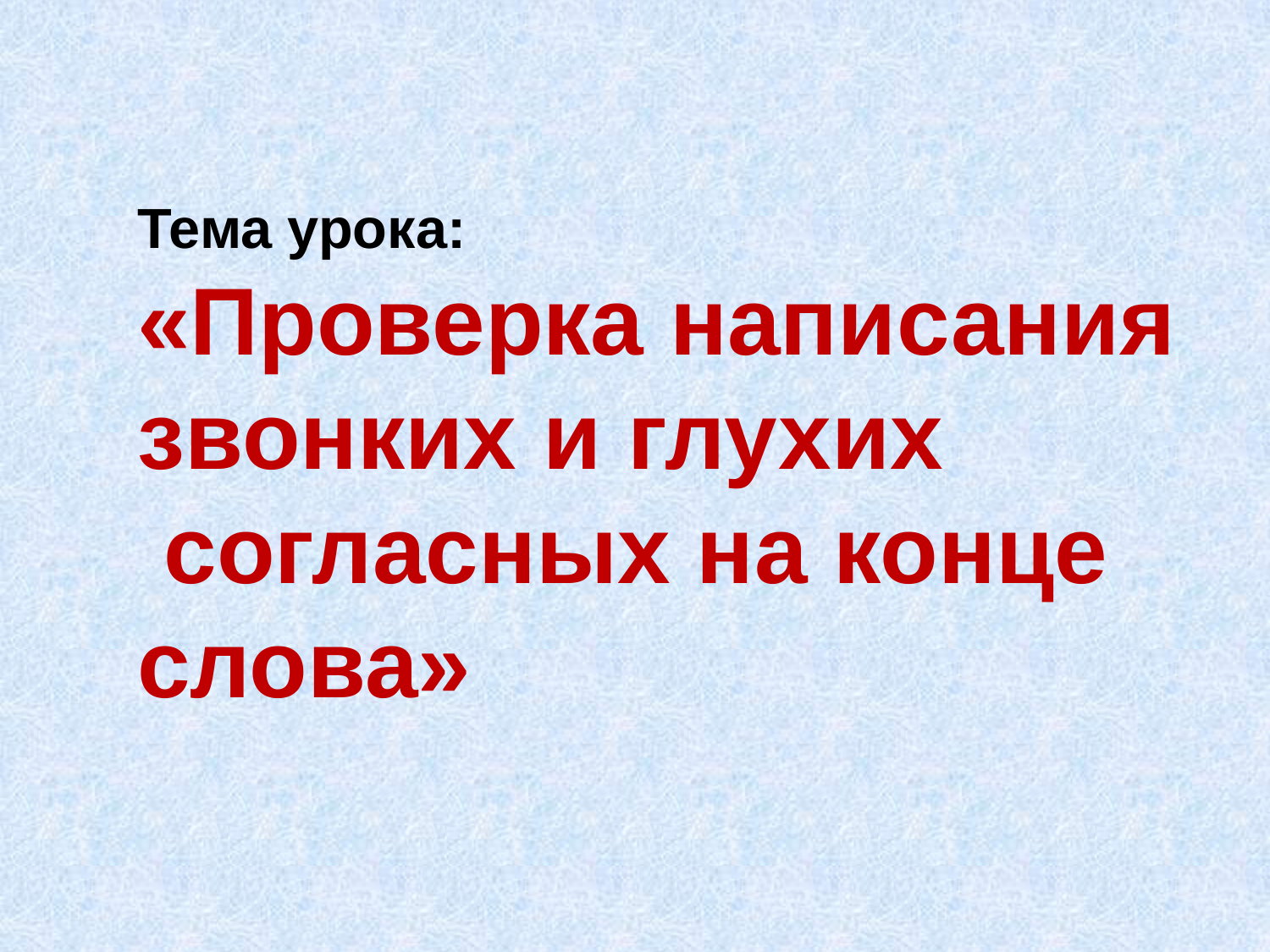

Тема урока:
«Проверка написания звонких и глухих
 согласных на конце слова»